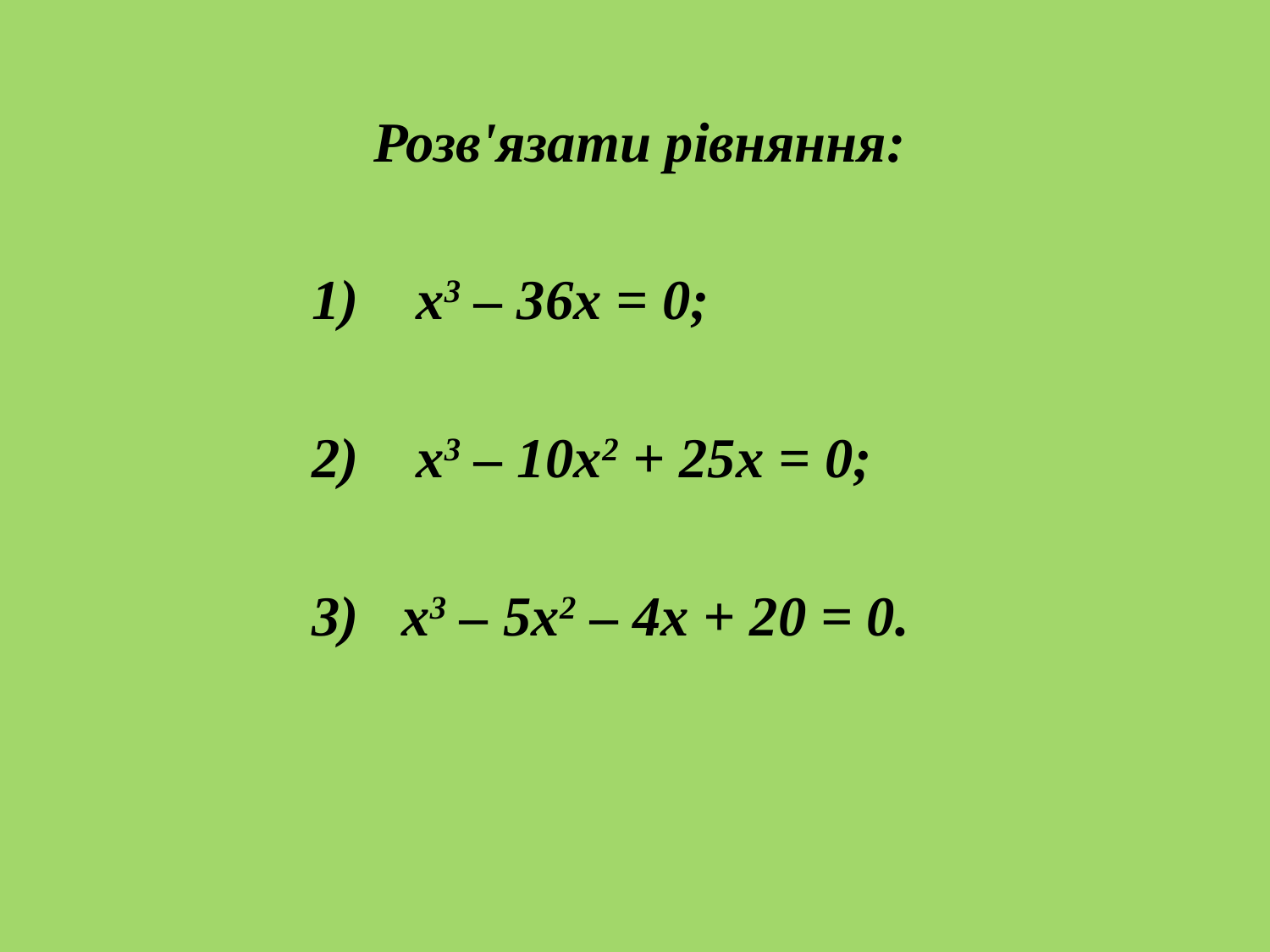

Розв'язати рівняння:

                1)    х3 – 36х = 0;

                2)    х3 – 10х2 + 25х = 0;

                3)   х3 – 5х2 – 4х + 20 = 0.